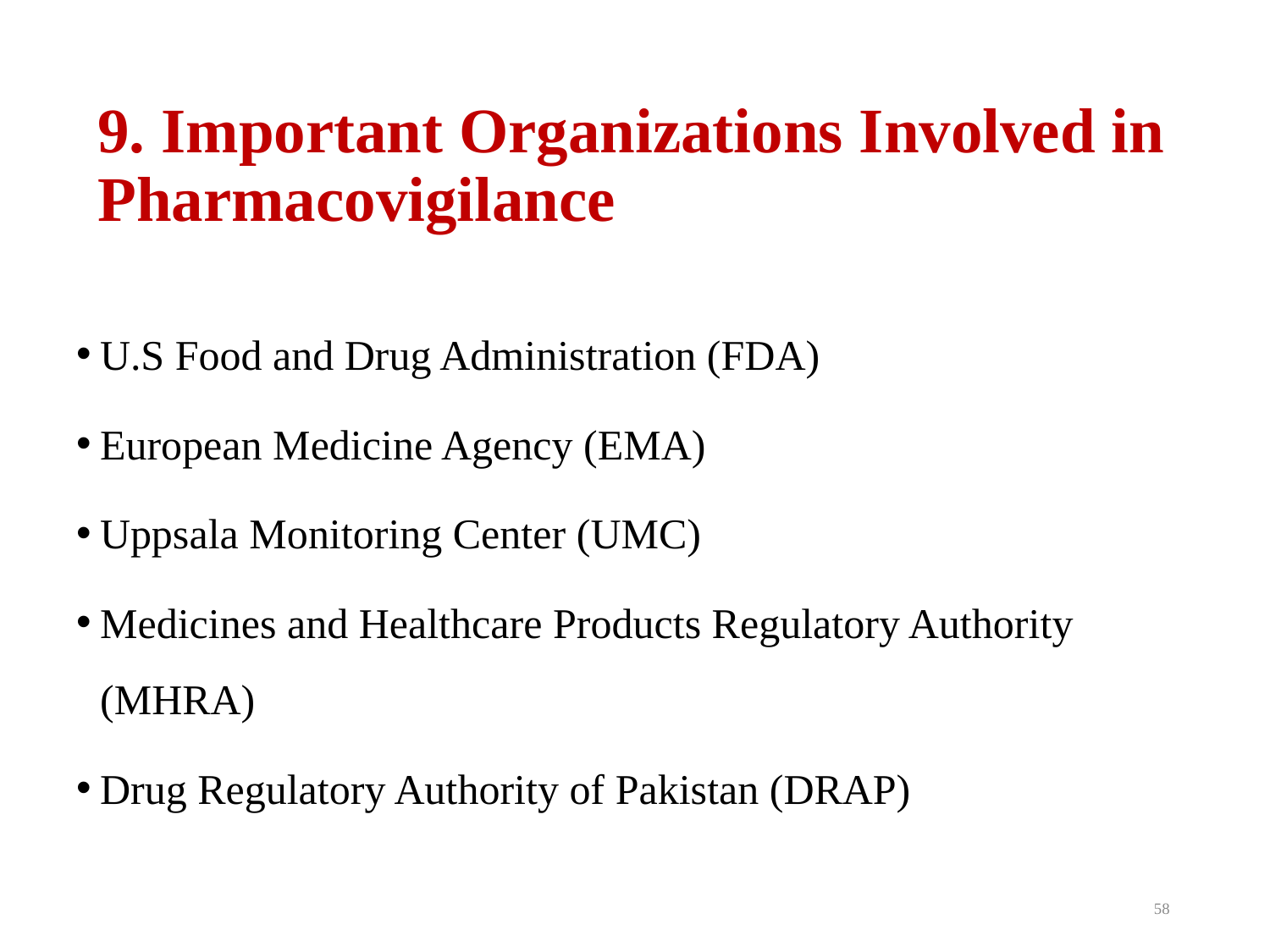

# 9. Important Organizations Involved in Pharmacovigilance
U.S Food and Drug Administration (FDA)
European Medicine Agency (EMA)
Uppsala Monitoring Center (UMC)
Medicines and Healthcare Products Regulatory Authority (MHRA)
Drug Regulatory Authority of Pakistan (DRAP)

58